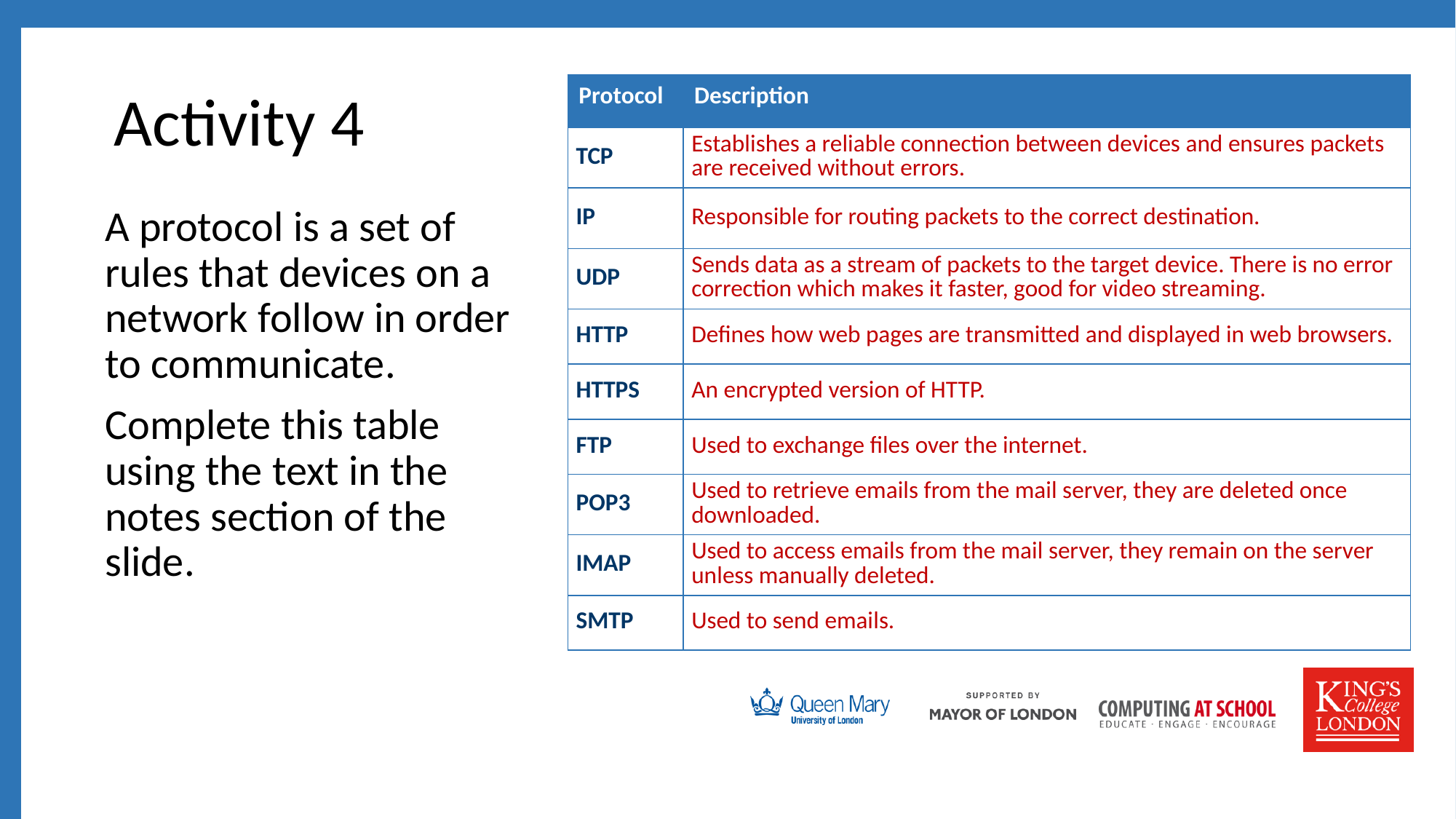

# Activity 4
| Protocol | Description |
| --- | --- |
| TCP | Establishes a reliable connection between devices and ensures packets are received without errors. |
| IP | Responsible for routing packets to the correct destination. |
| UDP | Sends data as a stream of packets to the target device. There is no error correction which makes it faster, good for video streaming. |
| HTTP | Defines how web pages are transmitted and displayed in web browsers. |
| HTTPS | An encrypted version of HTTP. |
| FTP | Used to exchange files over the internet. |
| POP3 | Used to retrieve emails from the mail server, they are deleted once downloaded. |
| IMAP | Used to access emails from the mail server, they remain on the server unless manually deleted. |
| SMTP | Used to send emails. |
A protocol is a set of rules that devices on a network follow in order to communicate.
Complete this table using the text in the notes section of the slide.